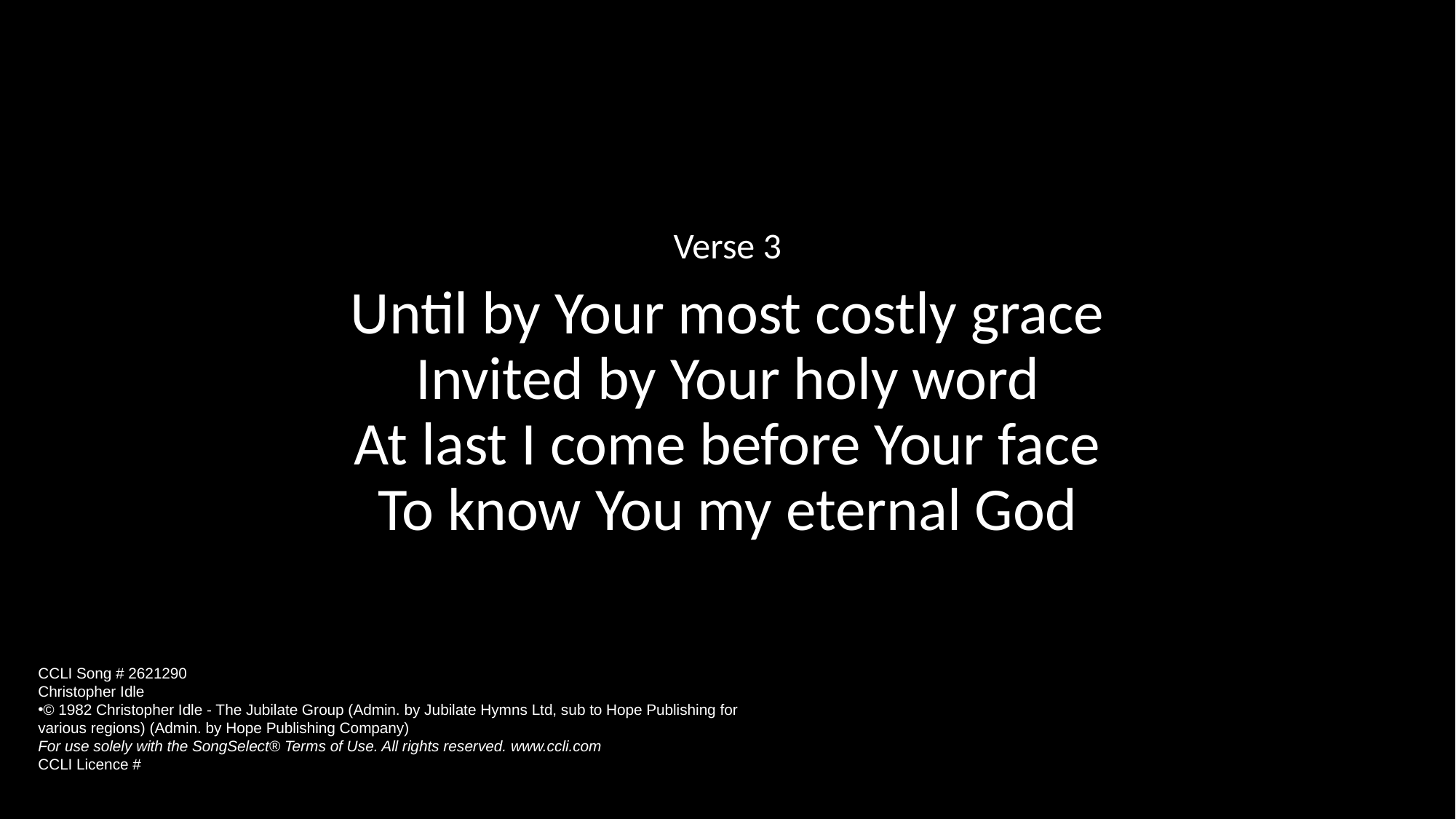

Verse 3
Until by Your most costly grace
Invited by Your holy word
At last I come before Your face
To know You my eternal God

CCLI Song # 2621290
Christopher Idle
© 1982 Christopher Idle - The Jubilate Group (Admin. by Jubilate Hymns Ltd, sub to Hope Publishing for various regions) (Admin. by Hope Publishing Company)
For use solely with the SongSelect® Terms of Use. All rights reserved. www.ccli.com
CCLI Licence #